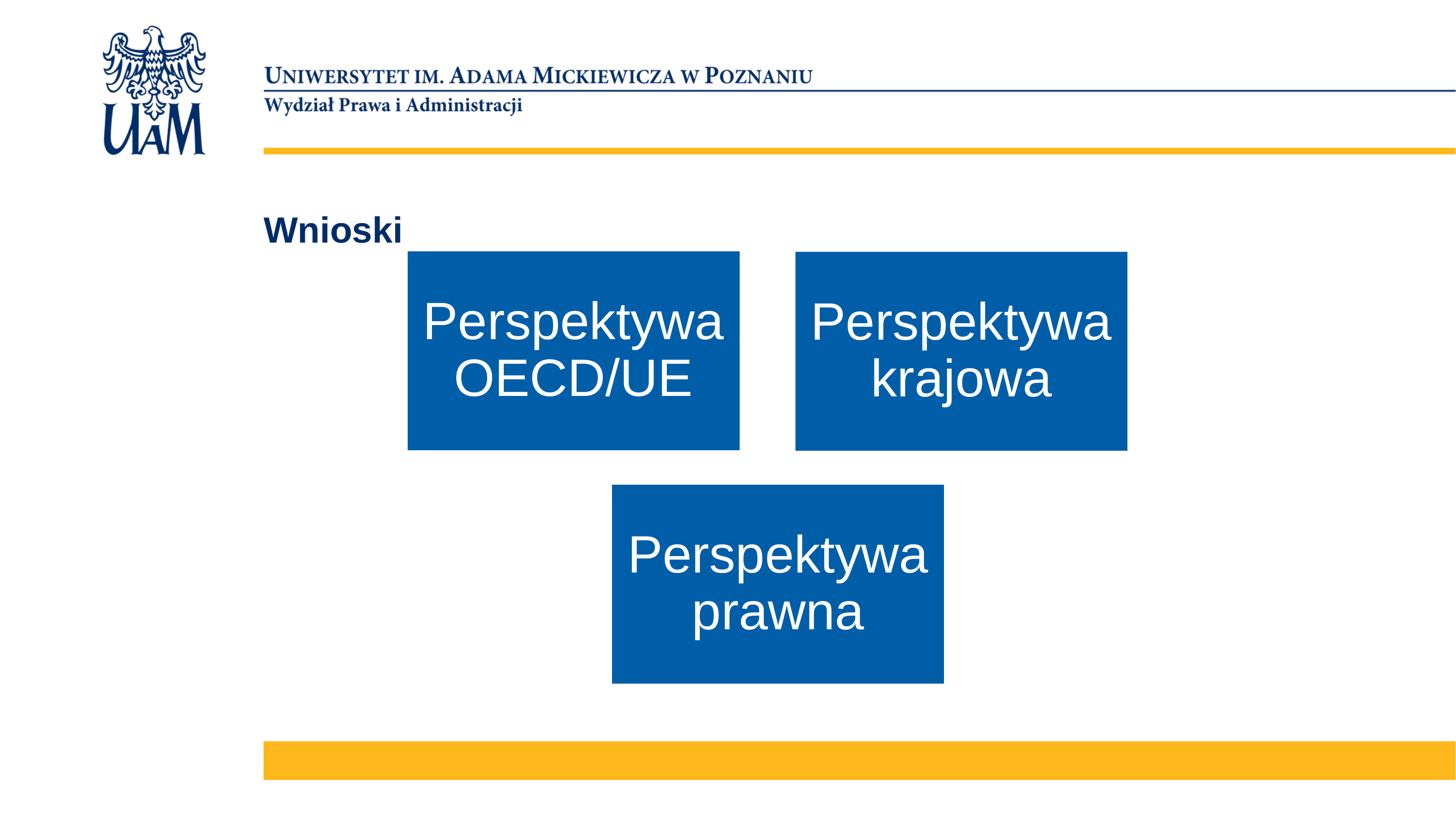

# Wnioski
Perspektywa OECD/UE
Perspektywa krajowa
Perspektywa prawna